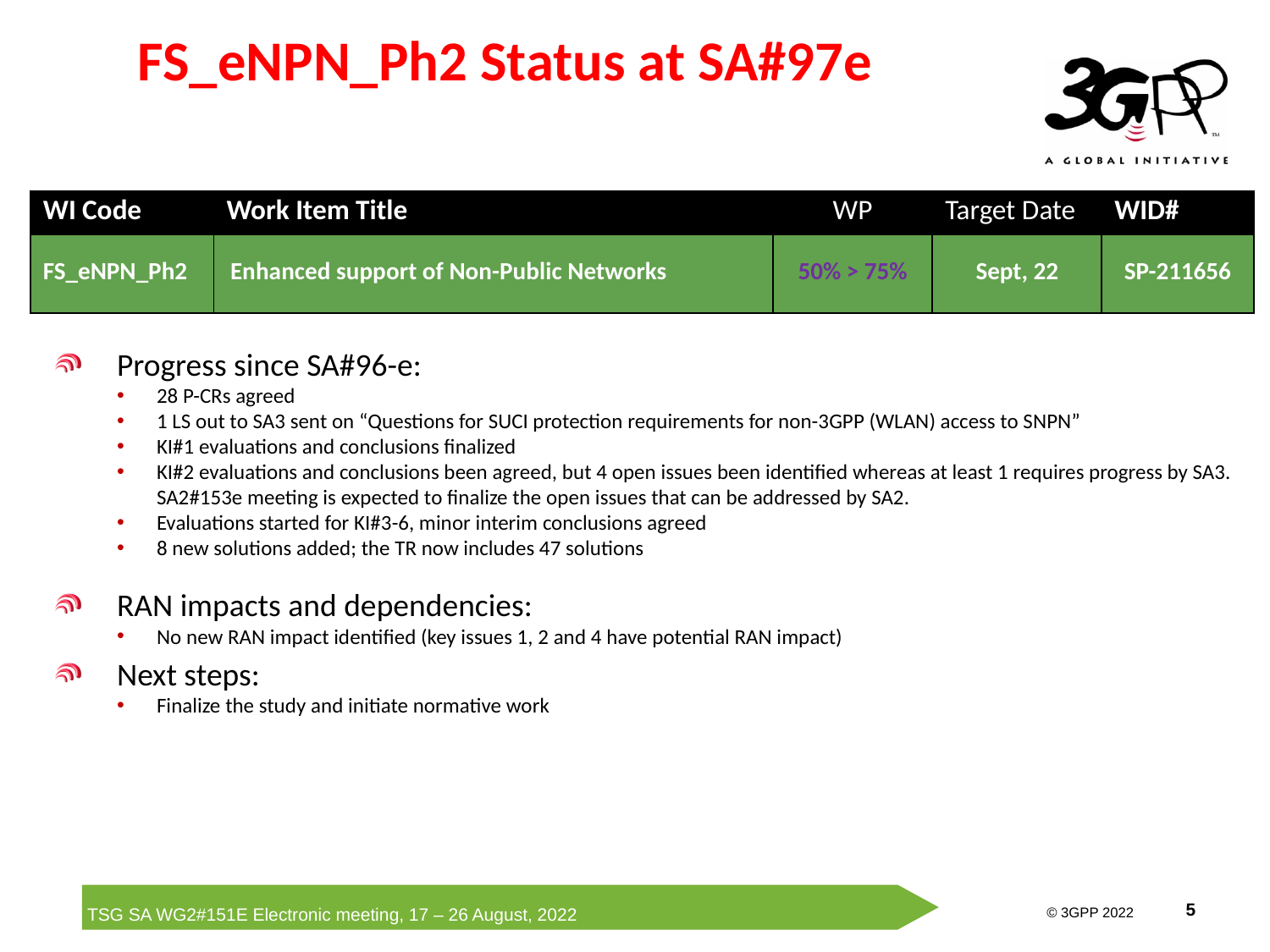

# FS_eNPN_Ph2 Status at SA#97e
| WI Code | Work Item Title | WP | Target Date | WID# |
| --- | --- | --- | --- | --- |
| FS\_eNPN\_Ph2 | Enhanced support of Non-Public Networks | 50% > 75% | Sept, 22 | SP-211656 |
Progress since SA#96-e:
28 P-CRs agreed
1 LS out to SA3 sent on “Questions for SUCI protection requirements for non-3GPP (WLAN) access to SNPN”
KI#1 evaluations and conclusions finalized
KI#2 evaluations and conclusions been agreed, but 4 open issues been identified whereas at least 1 requires progress by SA3.  SA2#153e meeting is expected to finalize the open issues that can be addressed by SA2.
Evaluations started for KI#3-6, minor interim conclusions agreed
8 new solutions added; the TR now includes 47 solutions

RAN impacts and dependencies:
No new RAN impact identified (key issues 1, 2 and 4 have potential RAN impact)
Next steps:
Finalize the study and initiate normative work